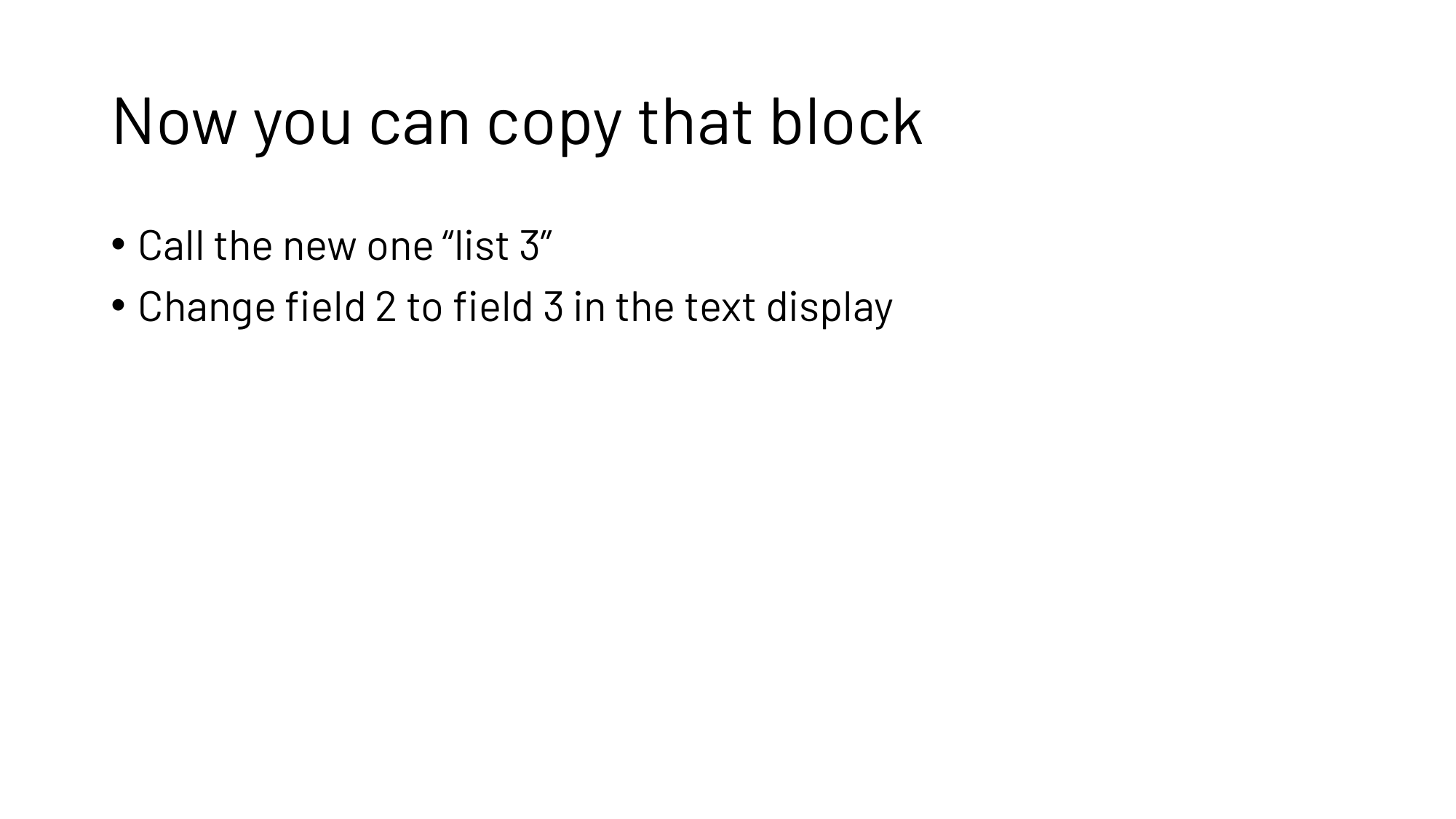

# Now you can copy that block
Call the new one “list 3”
Change field 2 to field 3 in the text display